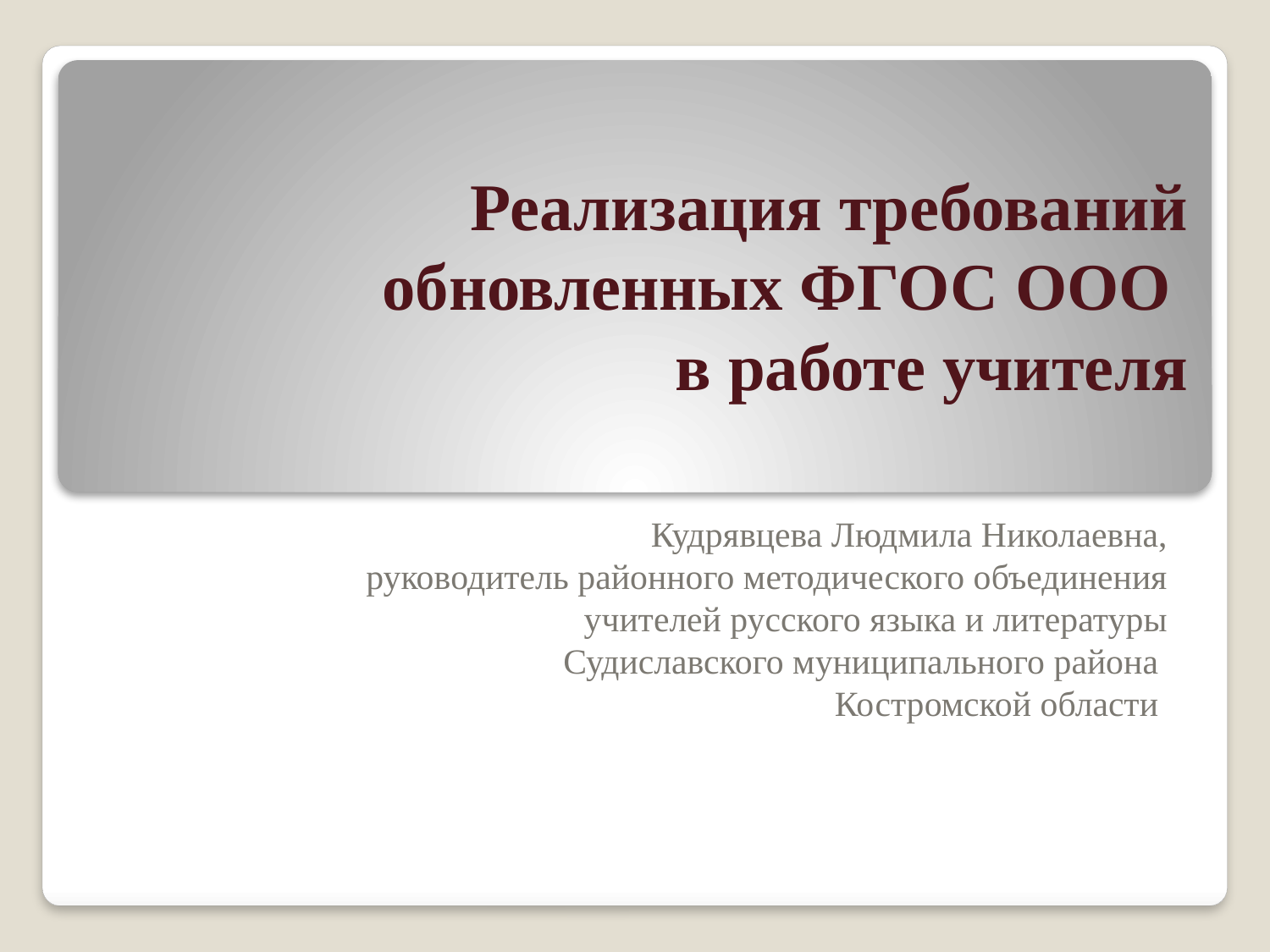

# Реализация требований обновленных ФГОС ООО в работе учителя
Кудрявцева Людмила Николаевна,
руководитель районного методического объединения
 учителей русского языка и литературы
 Судиславского муниципального района
Костромской области